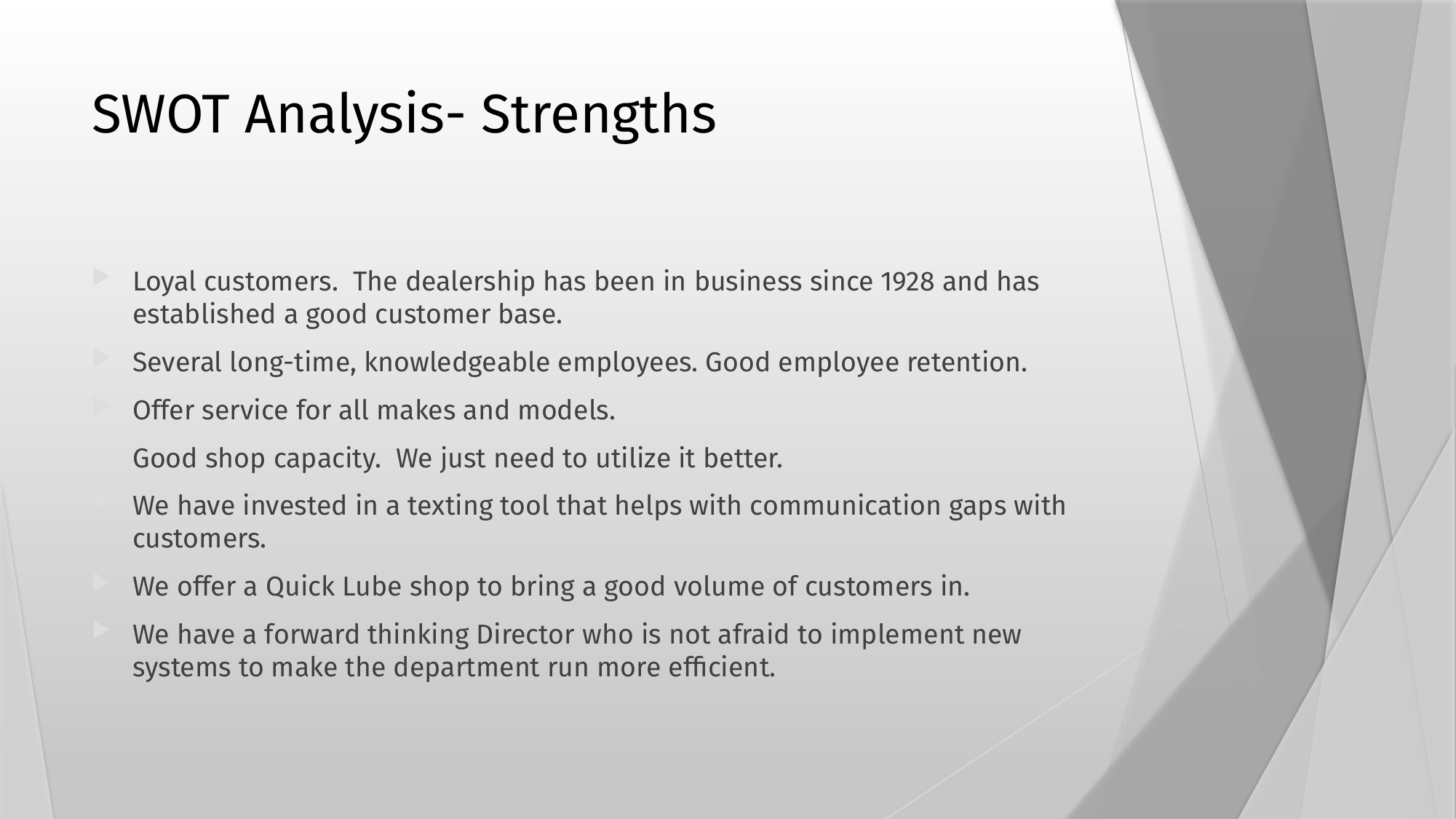

# SWOT Analysis- Strengths
Loyal customers.  The dealership has been in business since 1928 and has established a good customer base.
Several long-time, knowledgeable employees. Good employee retention.
Offer service for all makes and models.
Good shop capacity.  We just need to utilize it better.
We have invested in a texting tool that helps with communication gaps with customers.
We offer a Quick Lube shop to bring a good volume of customers in.
We have a forward thinking Director who is not afraid to implement new systems to make the department run more efficient.